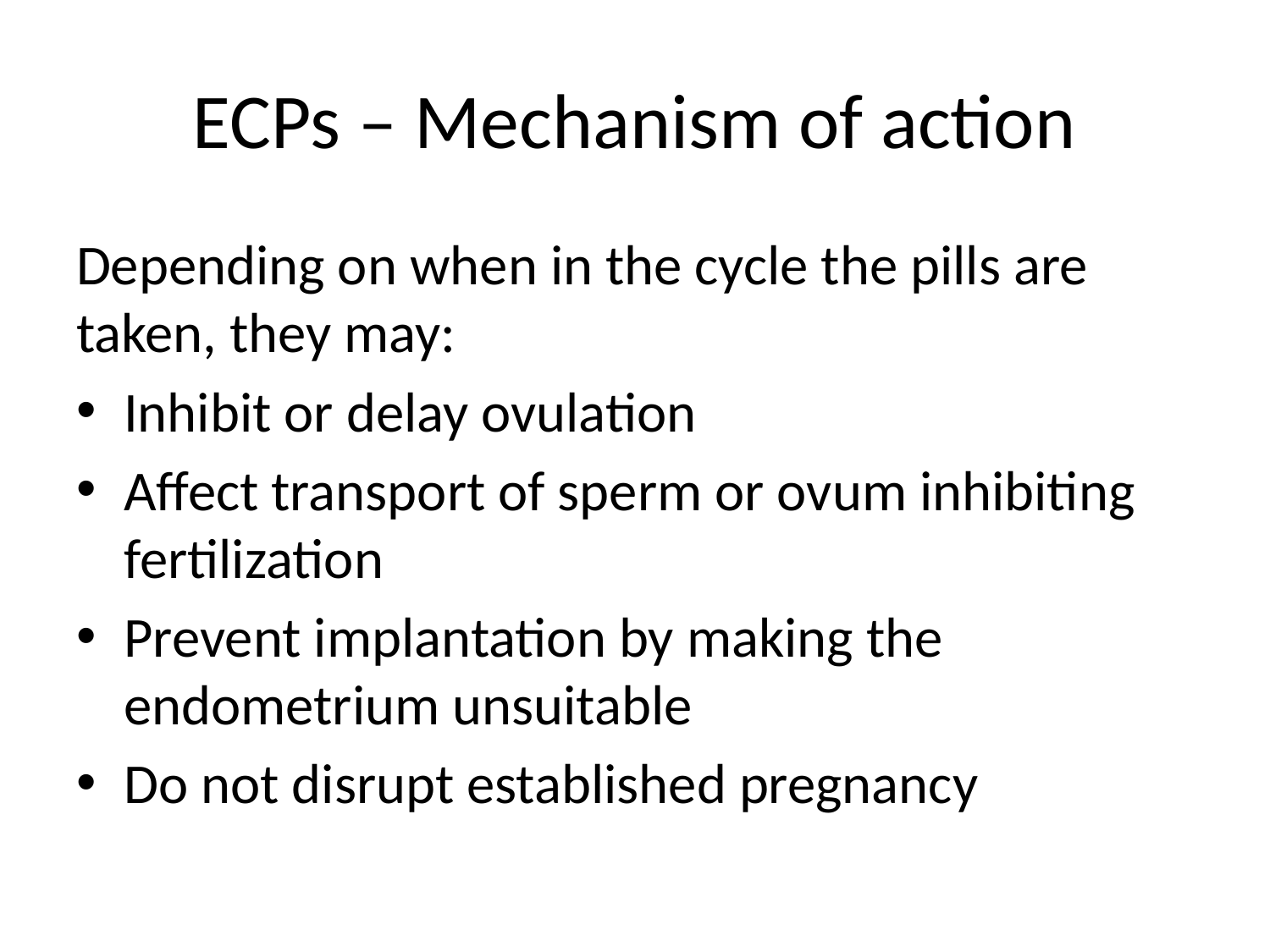

# ECPs – Mechanism of action
Depending on when in the cycle the pills are taken, they may:
Inhibit or delay ovulation
Affect transport of sperm or ovum inhibiting fertilization
Prevent implantation by making the endometrium unsuitable
Do not disrupt established pregnancy